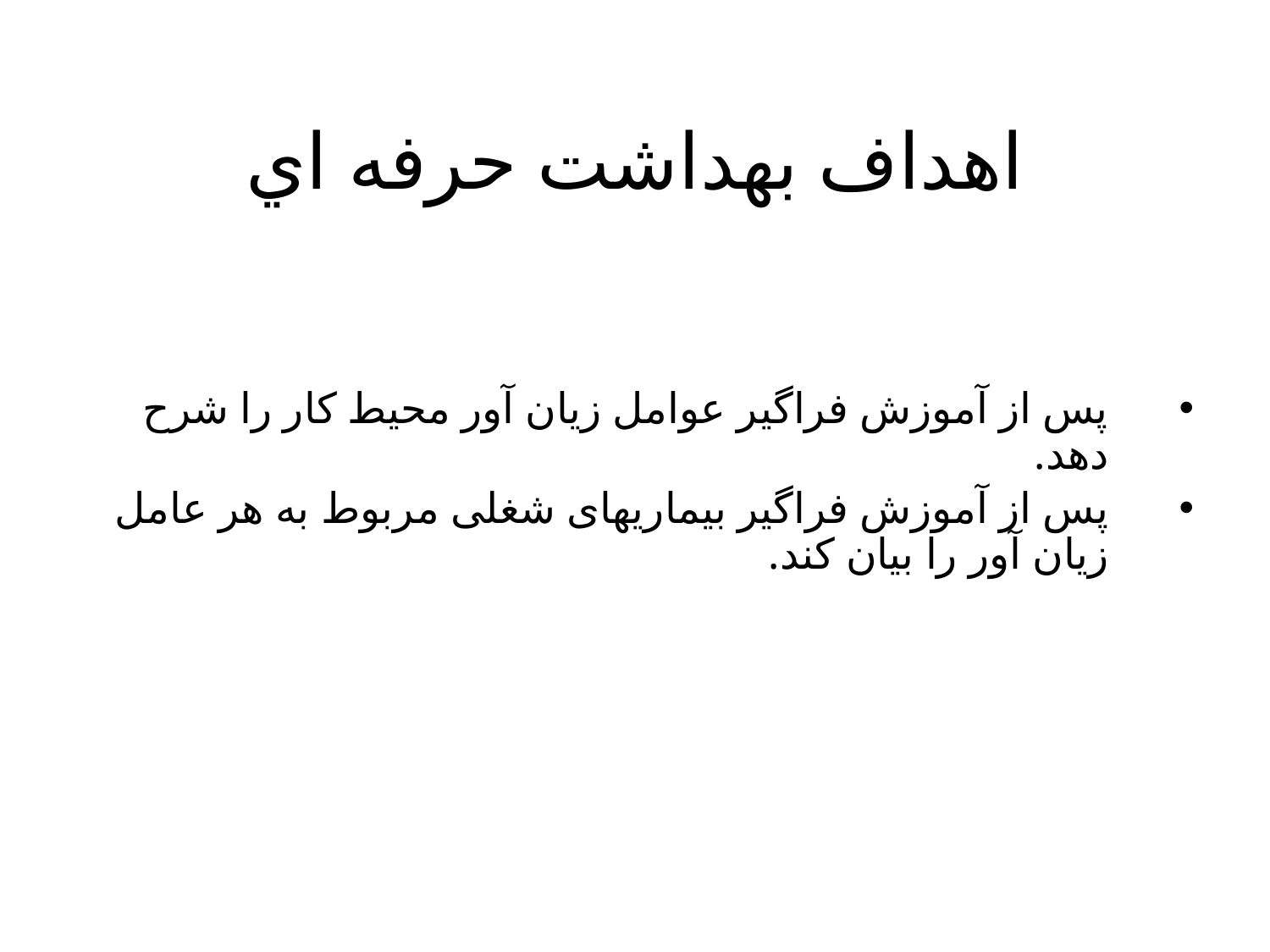

# اهداف بهداشت حرفه اي
پس از آموزش فراگیر عوامل زیان آور محیط کار را شرح دهد.
پس از آموزش فراگیر بیماریهای شغلی مربوط به هر عامل زیان آور را بیان کند.